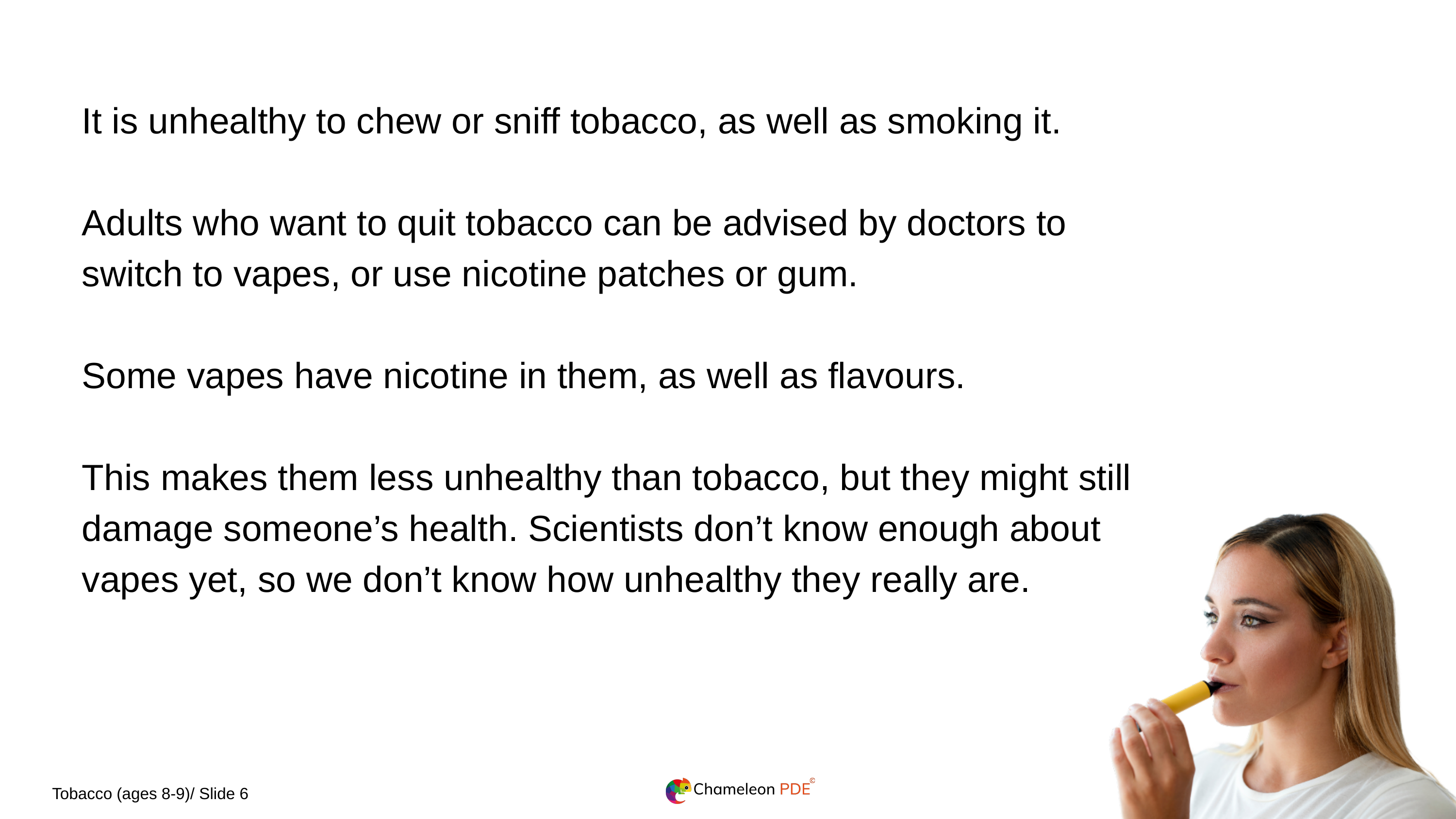

It is unhealthy to chew or sniff tobacco, as well as smoking it.

Adults who want to quit tobacco can be advised by doctors to switch to vapes, or use nicotine patches or gum.

Some vapes have nicotine in them, as well as flavours.

This makes them less unhealthy than tobacco, but they might still damage someone’s health. Scientists don’t know enough about vapes yet, so we don’t know how unhealthy they really are.

Tobacco (ages 8-9)/ Slide 6